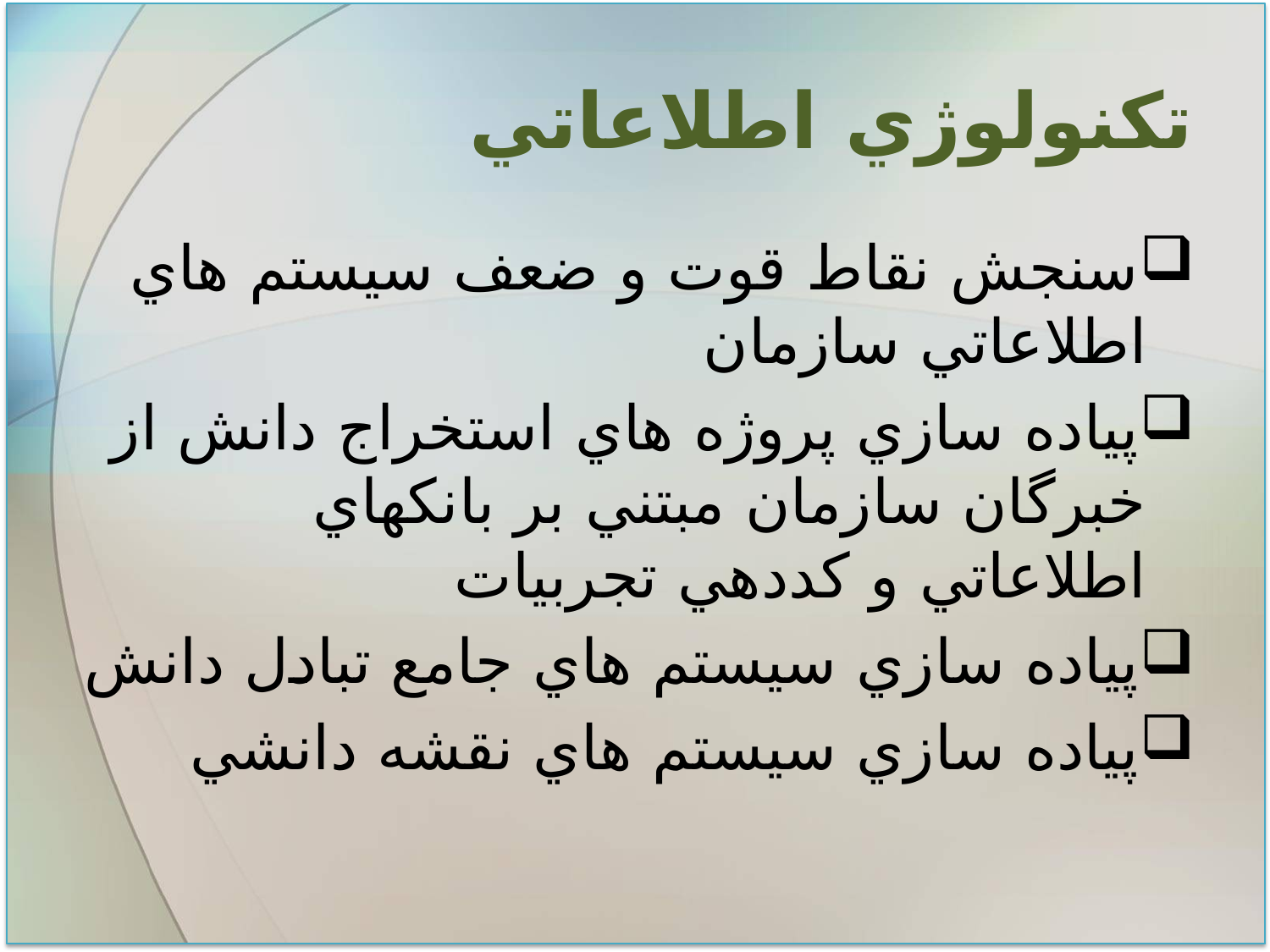

# تكنولوژي اطلاعاتي
سنجش نقاط قوت و ضعف سيستم هاي اطلاعاتي سازمان
پياده سازي پروژه هاي استخراج دانش از خبرگان سازمان مبتني بر بانكهاي اطلاعاتي و كددهي تجربيات
پياده سازي سيستم هاي جامع تبادل دانش
پياده سازي سيستم هاي نقشه دانشي